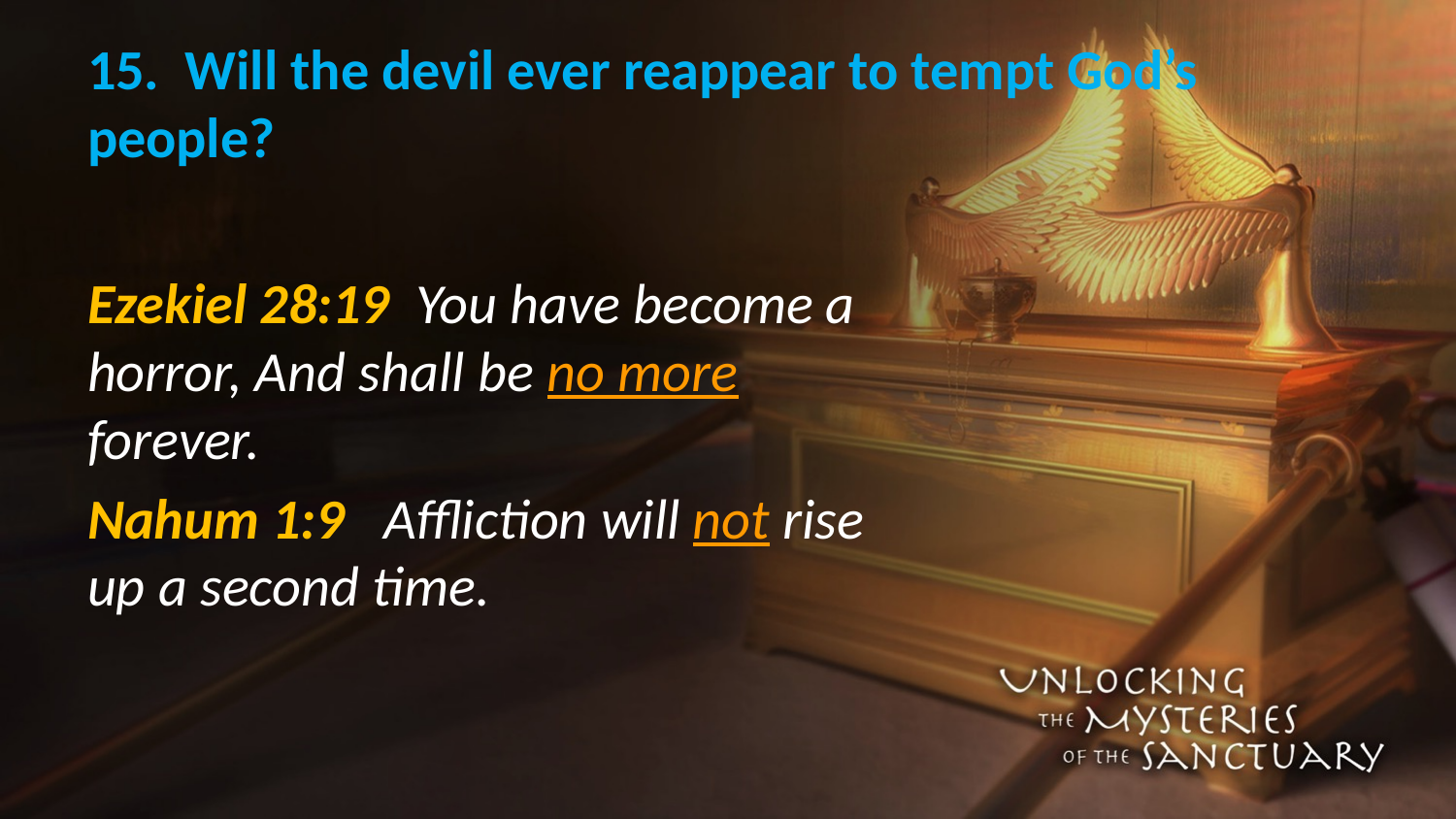

# 15.  Will the devil ever reappear to tempt God’s people?

Ezekiel 28:19  You have become a horror, And shall be no more forever.
Nahum 1:9   Affliction will not rise up a second time.